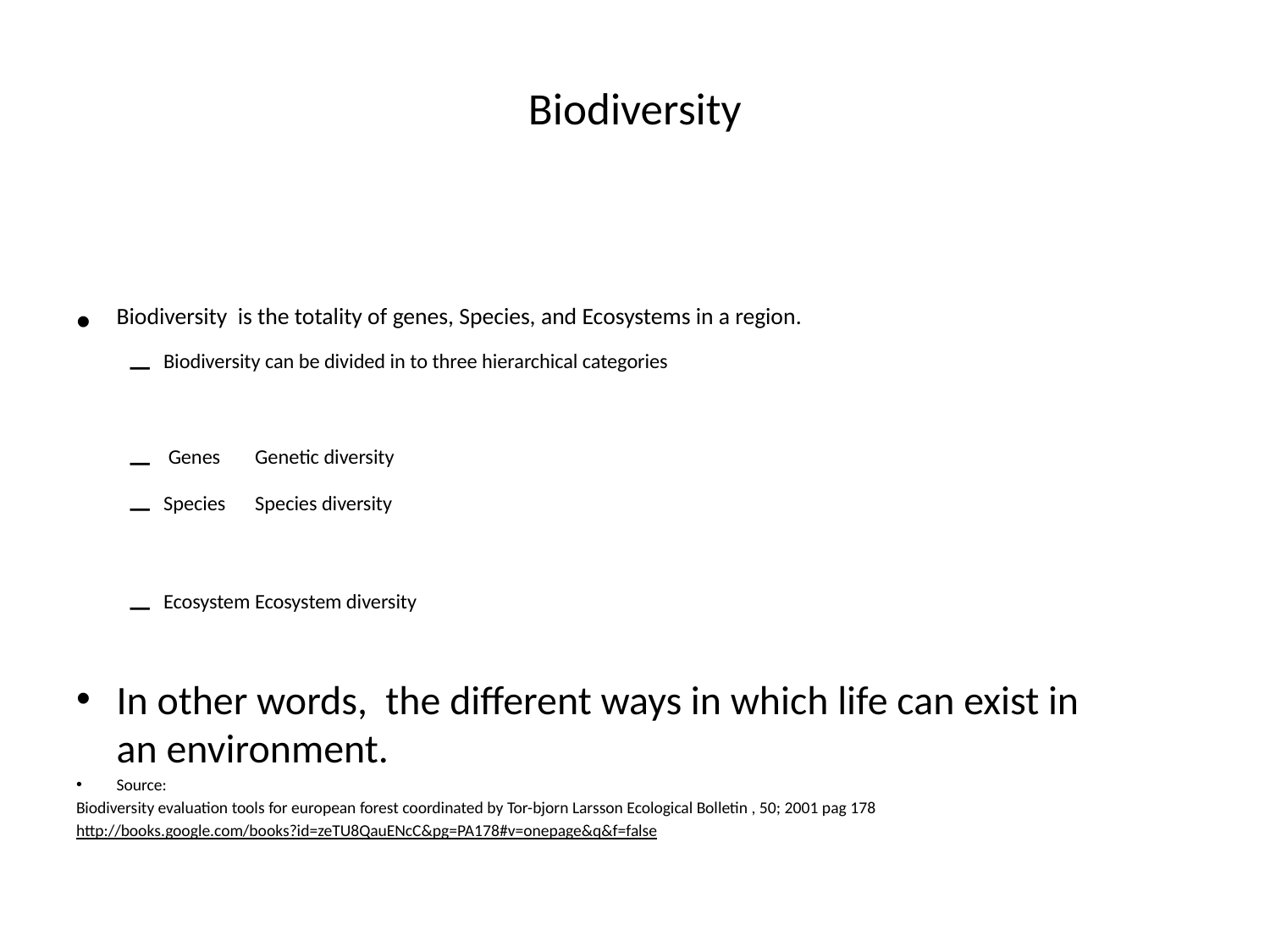

# Biodiversity

Biodiversity  is the totality of genes, Species, and Ecosystems in a region.
Biodiversity can be divided in to three hierarchical categories

 Genes		Genetic diversity
Species		Species diversity

Ecosystem		Ecosystem diversity

In other words,  the different ways in which life can exist in an environment.
Source:
Biodiversity evaluation tools for european forest coordinated by Tor-bjorn Larsson Ecological Bolletin , 50; 2001 pag 178
http://books.google.com/books?id=zeTU8QauENcC&pg=PA178#v=onepage&q&f=false